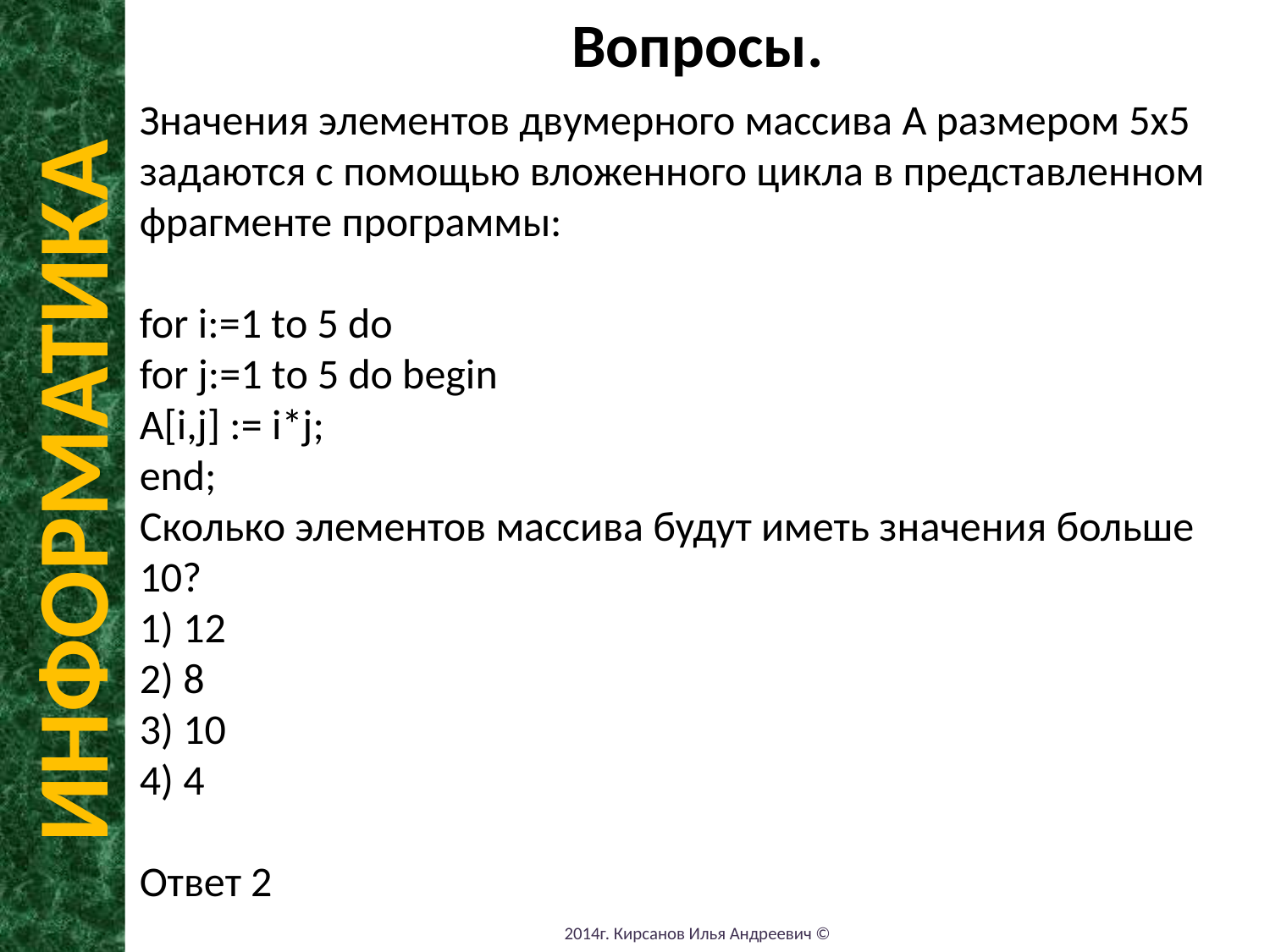

Вопросы.

Значения элементов двумерного массива А размером 5x5 задаются с помощью вложенного цикла в представленном фрагменте программы:

for i:=1 tо 5 do
for j:=1 tо 5 do begin
A[i,j] := i*j;
end;
Сколько элементов массива будут иметь значения больше 10?
1) 12
2) 8
3) 10
4) 4

Ответ 2

ИНФОРМАТИКА
2014г. Кирсанов Илья Андреевич ©